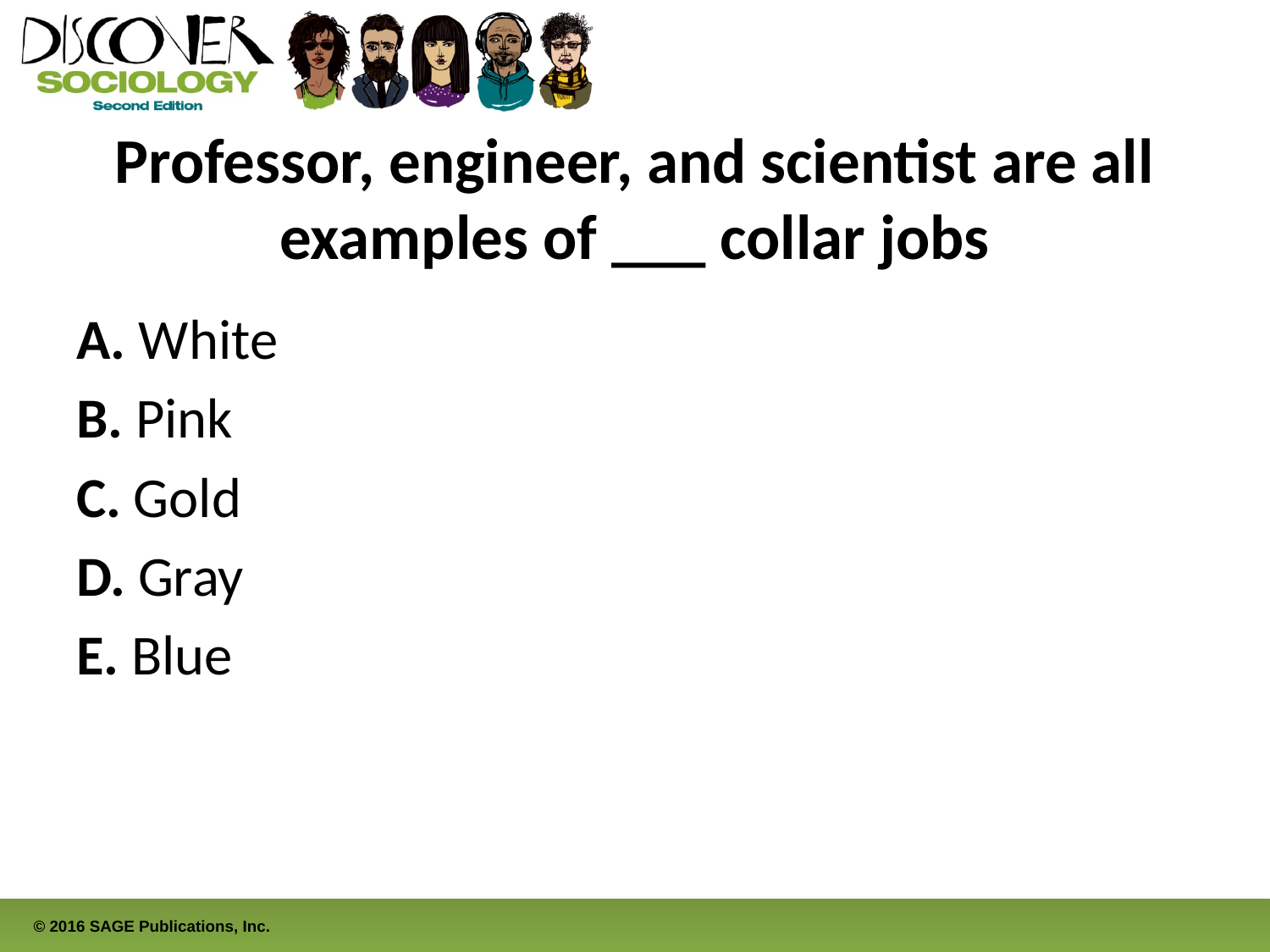

# Professor, engineer, and scientist are all examples of ___ collar jobs
A. White
B. Pink
C. Gold
D. Gray
E. Blue